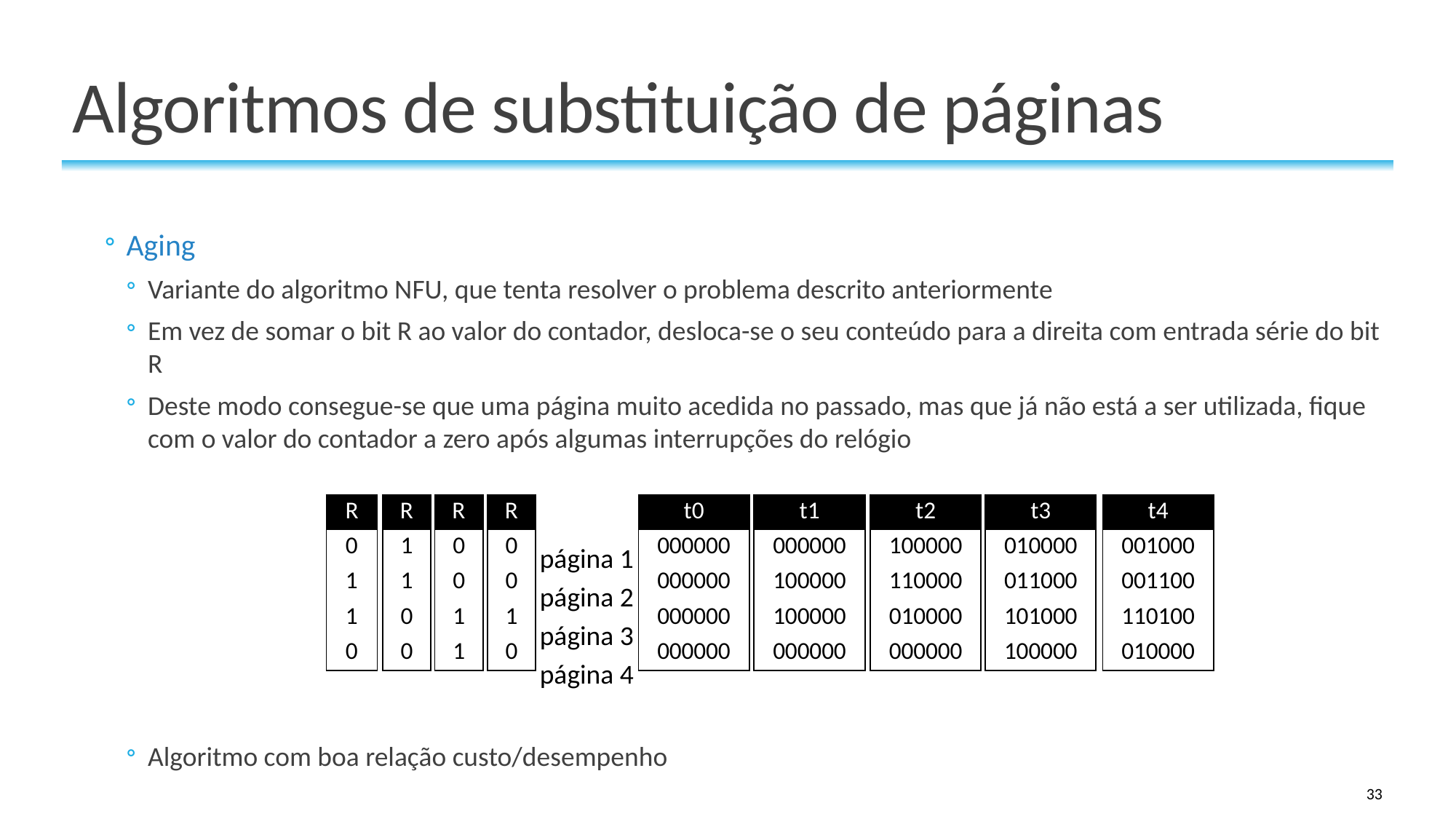

# Algoritmos de substituição de páginas
Aging
Variante do algoritmo NFU, que tenta resolver o problema descrito anteriormente
Em vez de somar o bit R ao valor do contador, desloca-se o seu conteúdo para a direita com entrada série do bit R
Deste modo consegue-se que uma página muito acedida no passado, mas que já não está a ser utilizada, fique com o valor do contador a zero após algumas interrupções do relógio

Algoritmo com boa relação custo/desempenho
| R |
| --- |
| 0 |
| 1 |
| 1 |
| 0 |
| R |
| --- |
| 1 |
| 1 |
| 0 |
| 0 |
| R |
| --- |
| 0 |
| 0 |
| 1 |
| 1 |
| R |
| --- |
| 0 |
| 0 |
| 1 |
| 0 |
| t0 |
| --- |
| 000000 |
| 000000 |
| 000000 |
| 000000 |
| t1 |
| --- |
| 000000 |
| 100000 |
| 100000 |
| 000000 |
| t2 |
| --- |
| 100000 |
| 110000 |
| 010000 |
| 000000 |
| t3 |
| --- |
| 010000 |
| 011000 |
| 101000 |
| 100000 |
| t4 |
| --- |
| 001000 |
| 001100 |
| 110100 |
| 010000 |
página 1
página 2
página 3
página 4
33